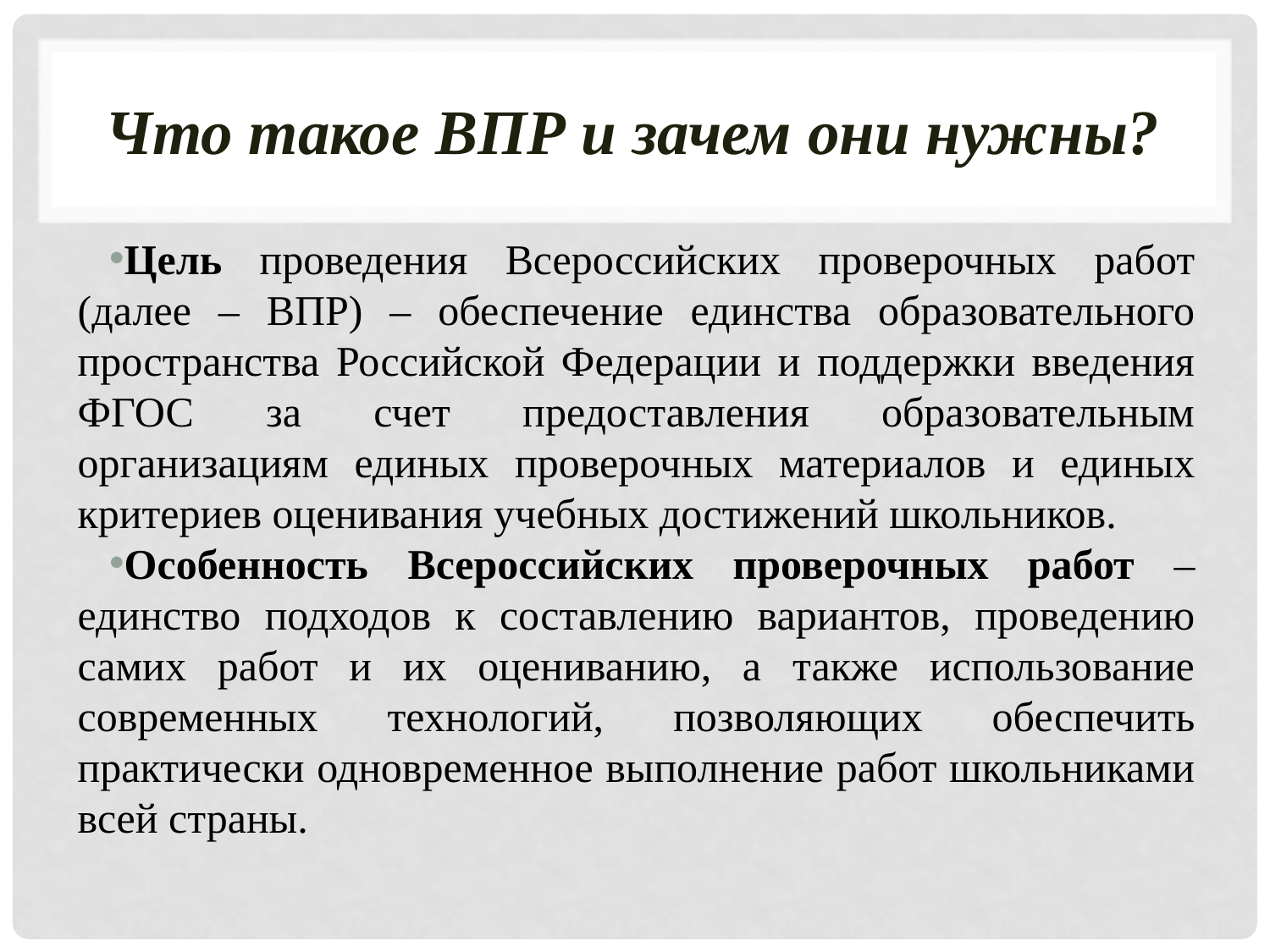

# Что такое ВПР и зачем они нужны?
Цель проведения Всероссийских проверочных работ (далее – ВПР) – обеспечение единства образовательного пространства Российской Федерации и поддержки введения ФГОС за счет предоставления образовательным организациям единых проверочных материалов и единых критериев оценивания учебных достижений школьников.
Особенность Всероссийских проверочных работ – единство подходов к составлению вариантов, проведению самих работ и их оцениванию, а также использование современных технологий, позволяющих обеспечить практически одновременное выполнение работ школьниками всей страны.